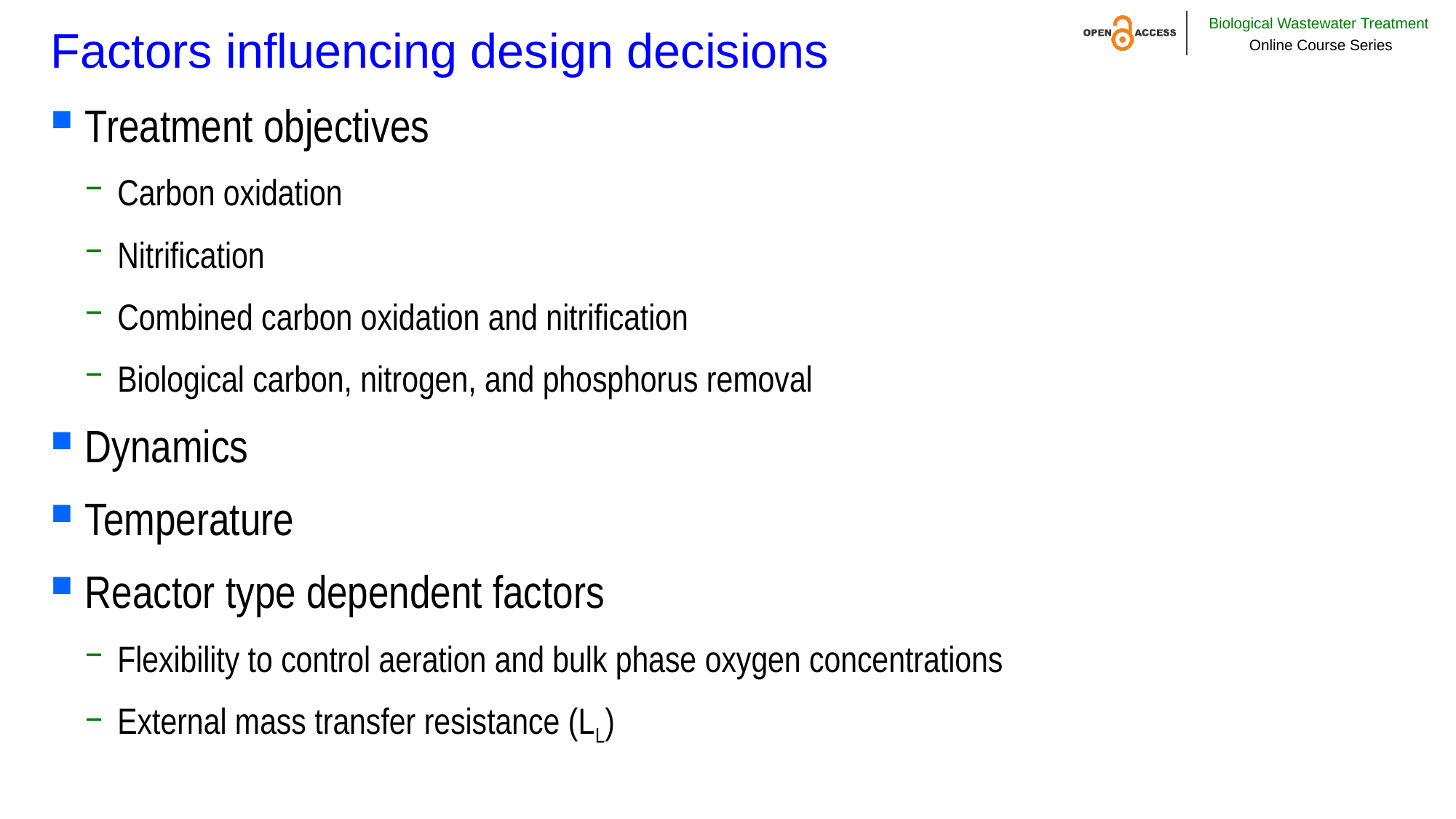

# Factors influencing design decisions
Treatment objectives
Carbon oxidation
Nitrification
Combined carbon oxidation and nitrification
Biological carbon, nitrogen, and phosphorus removal
Dynamics
Temperature
Reactor type dependent factors
Flexibility to control aeration and bulk phase oxygen concentrations
External mass transfer resistance (LL)